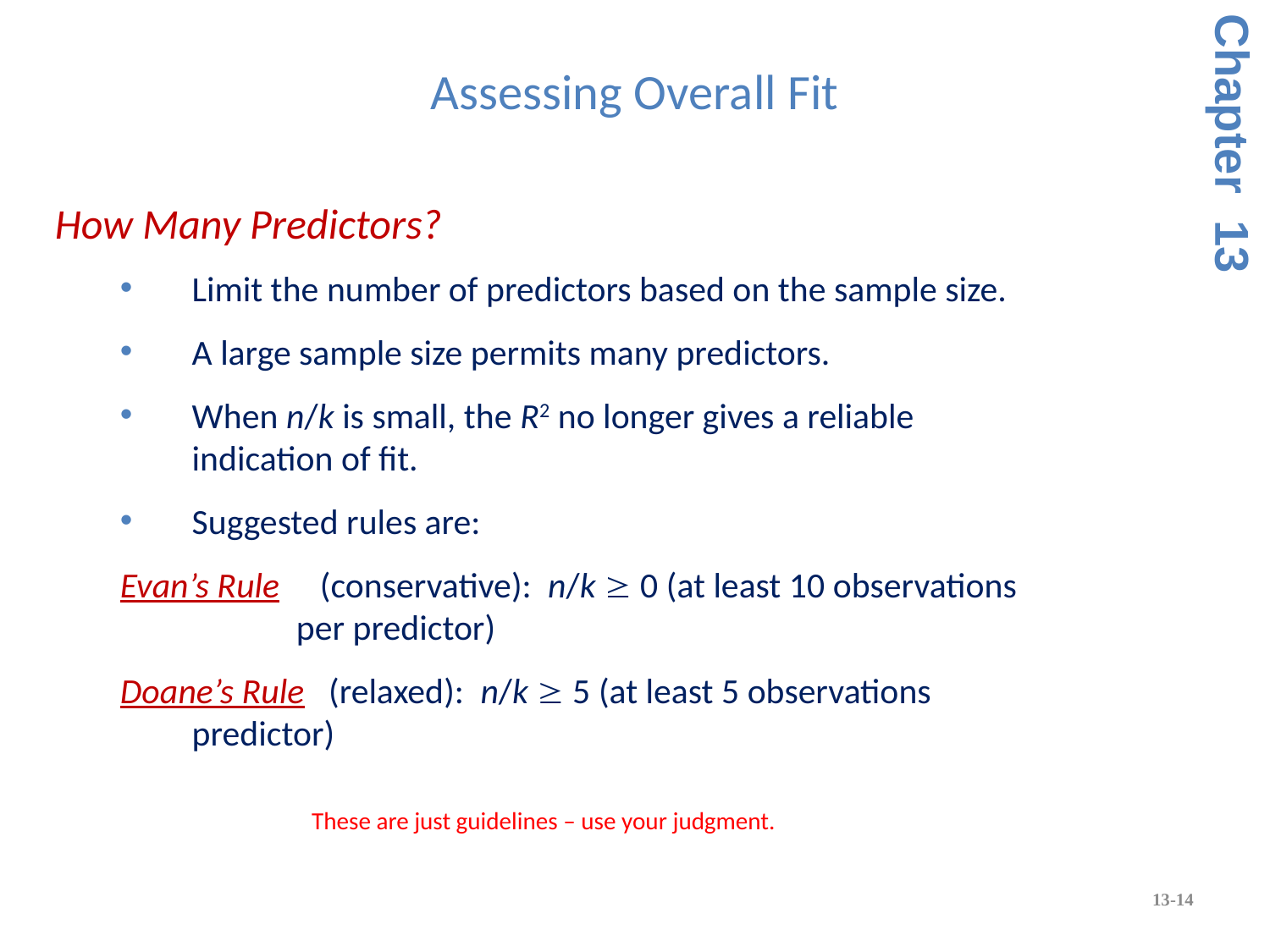

# Assessing Overall Fit
Chapter  13
 How Many Predictors?
Limit the number of predictors based on the sample size.
A large sample size permits many predictors.
When n/k is small, the R2 no longer gives a reliable indication of fit.
Suggested rules are:
Evan’s Rule     (conservative):  n/k ≥ 0 (at least 10 observations                  per predictor)
Doane’s Rule   (relaxed):  n/k ≥ 5 (at least 5 observations predictor)
These are just guidelines – use your judgment.
13-14